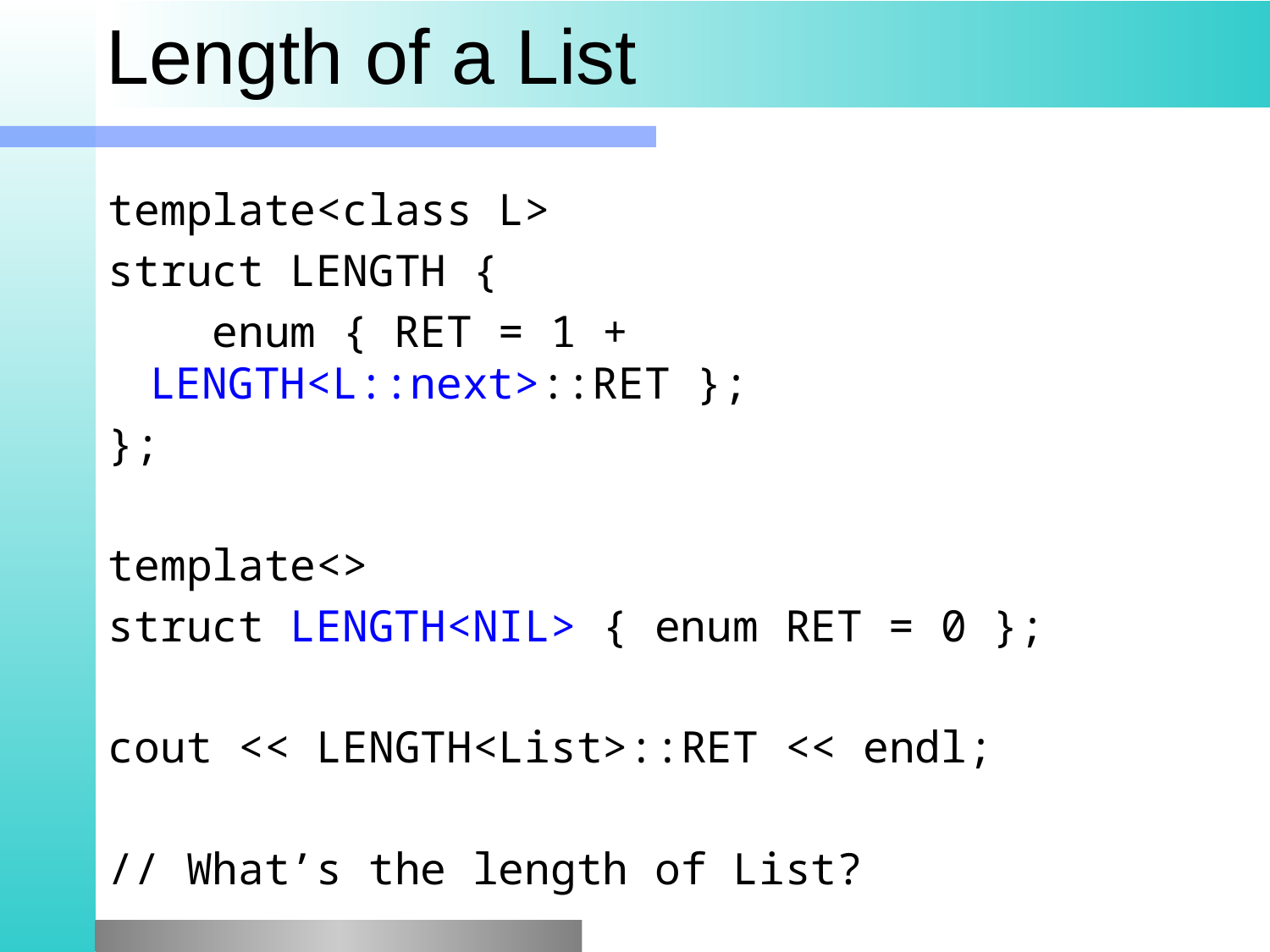

# Length of a List
template<class L>
struct LENGTH {
    enum { RET = 1 + LENGTH<L::next>::RET };
};

template<>
struct LENGTH<NIL> { enum RET = 0 };

cout << LENGTH<List>::RET << endl;

// What’s the length of List?